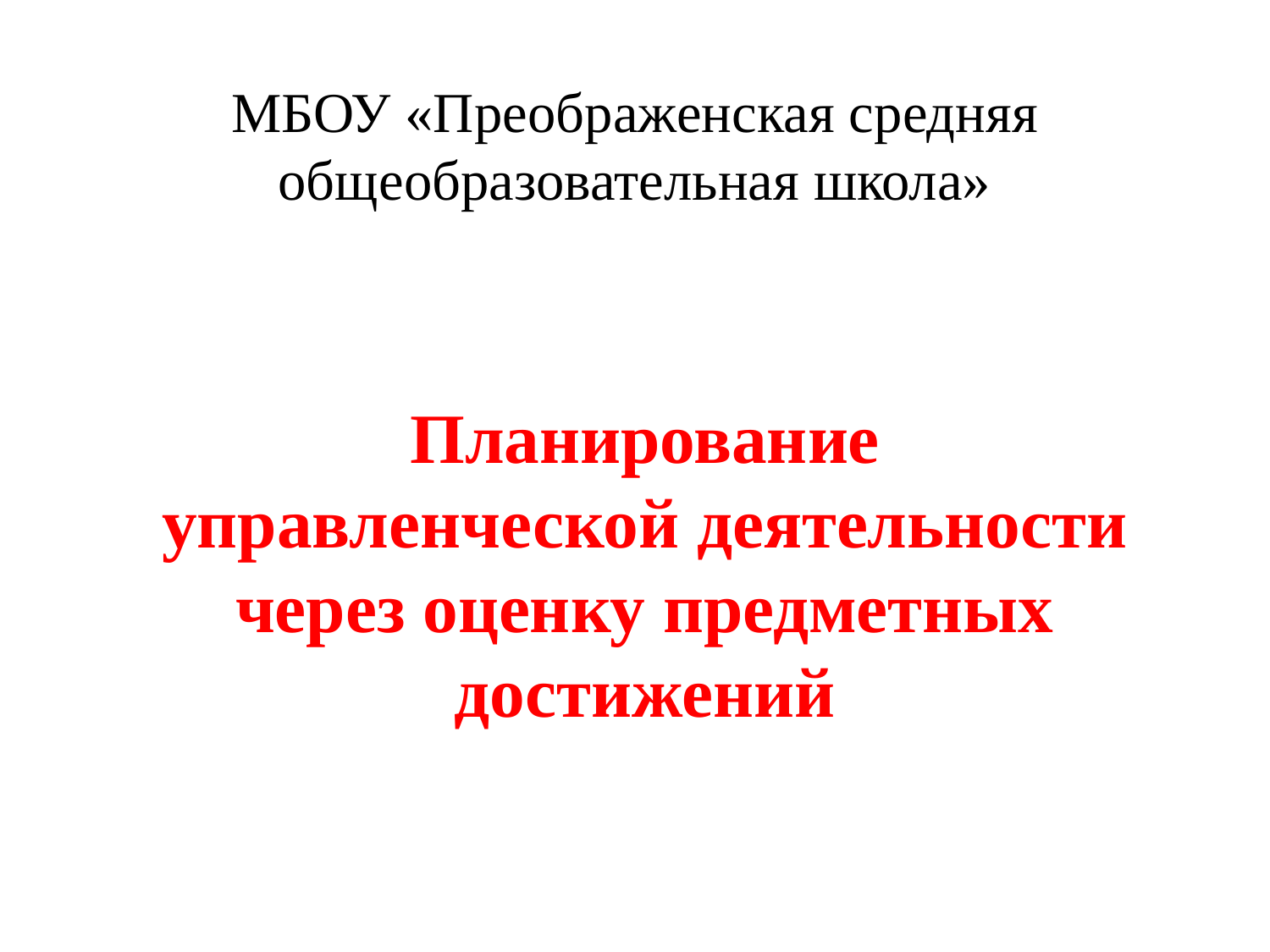

# МБОУ «Преображенская средняя общеобразовательная школа»
Планирование управленческой деятельности через оценку предметных достижений